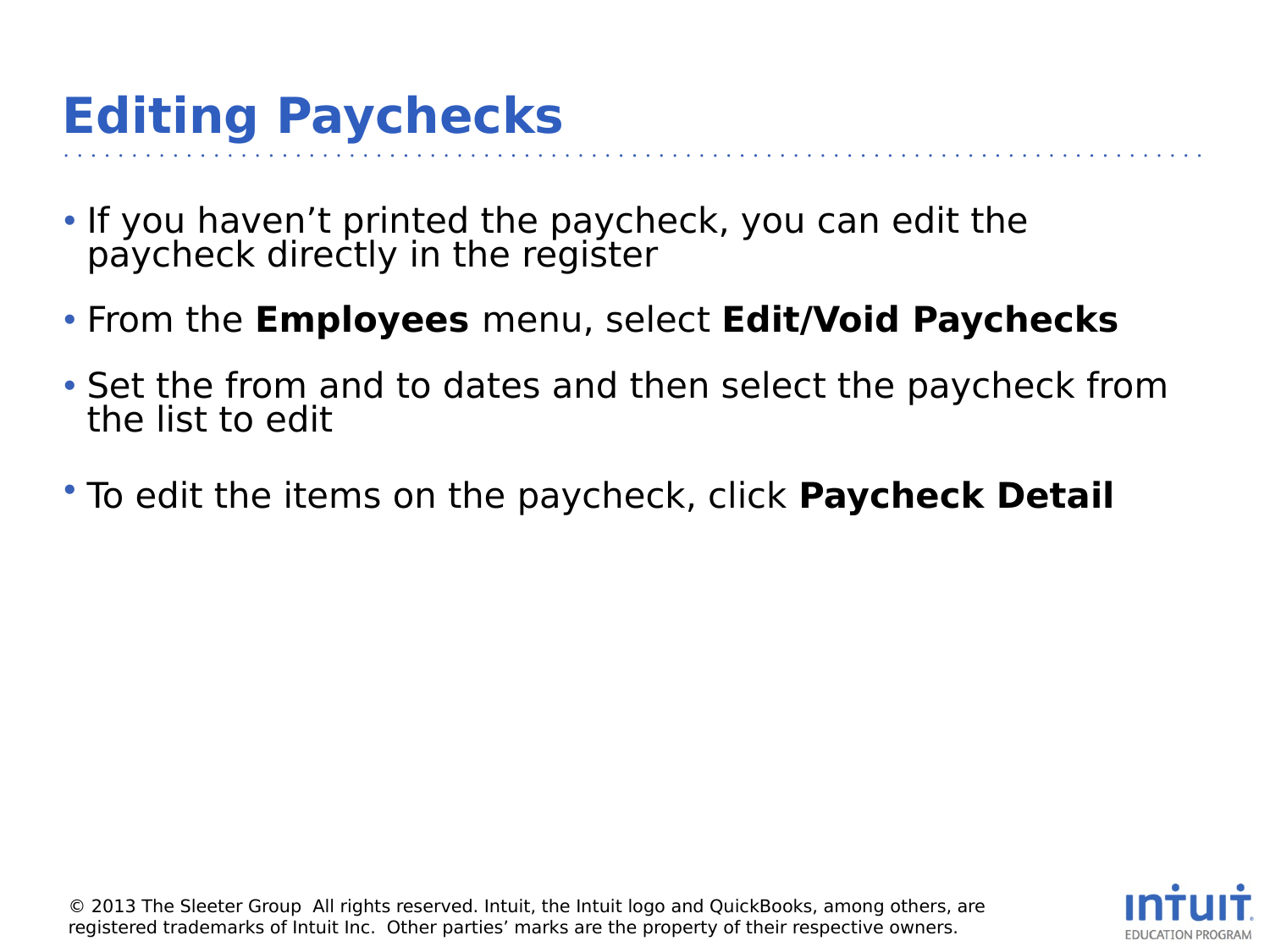

# Editing Paychecks
If you haven’t printed the paycheck, you can edit the paycheck directly in the register
From the Employees menu, select Edit/Void Paychecks
Set the from and to dates and then select the paycheck from the list to edit
To edit the items on the paycheck, click Paycheck Detail